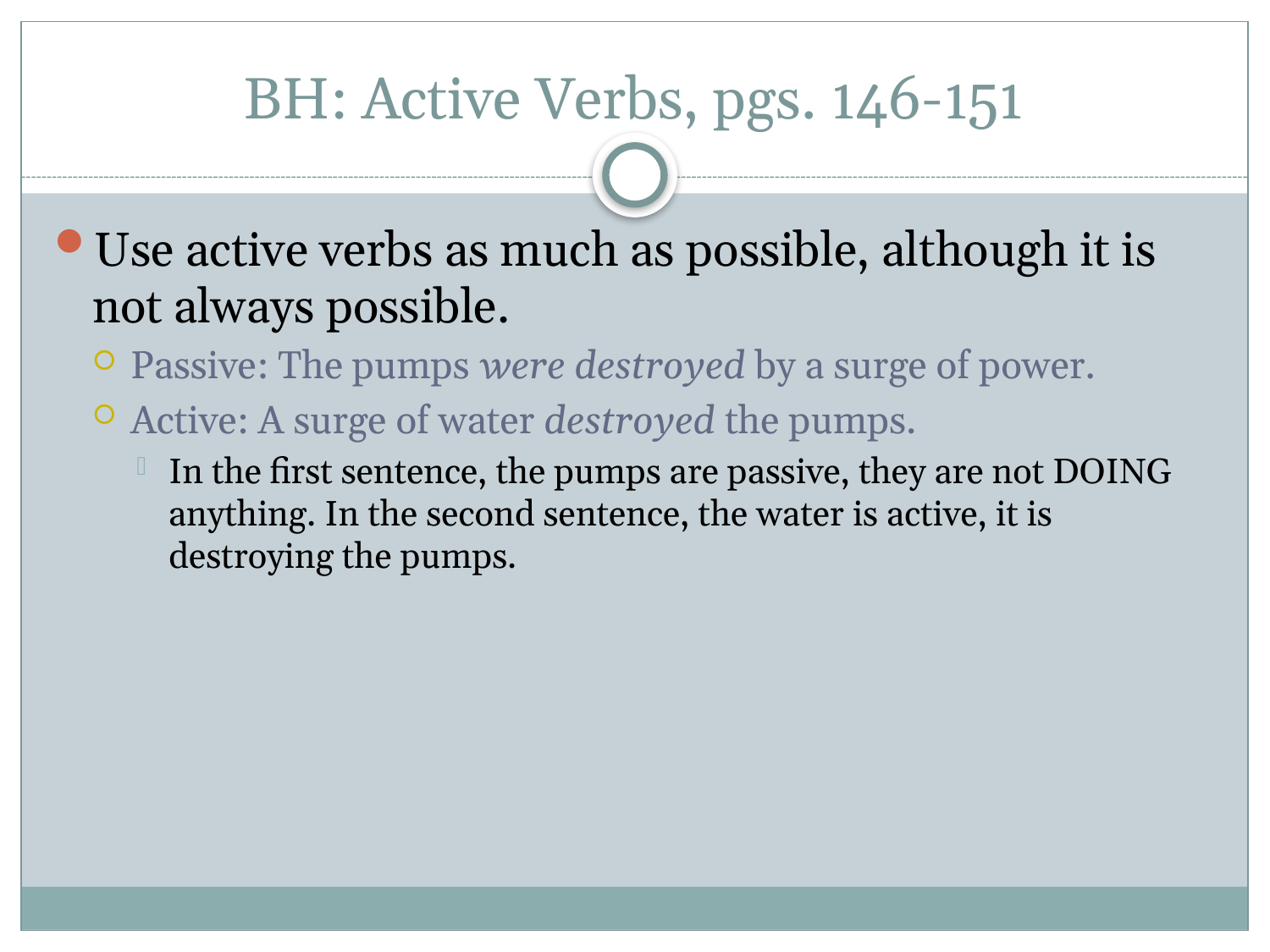

# BH: Active Verbs, pgs. 146-151
Use active verbs as much as possible, although it is not always possible.
Passive: The pumps were destroyed by a surge of power.
Active: A surge of water destroyed the pumps.
In the first sentence, the pumps are passive, they are not DOING anything. In the second sentence, the water is active, it is destroying the pumps.